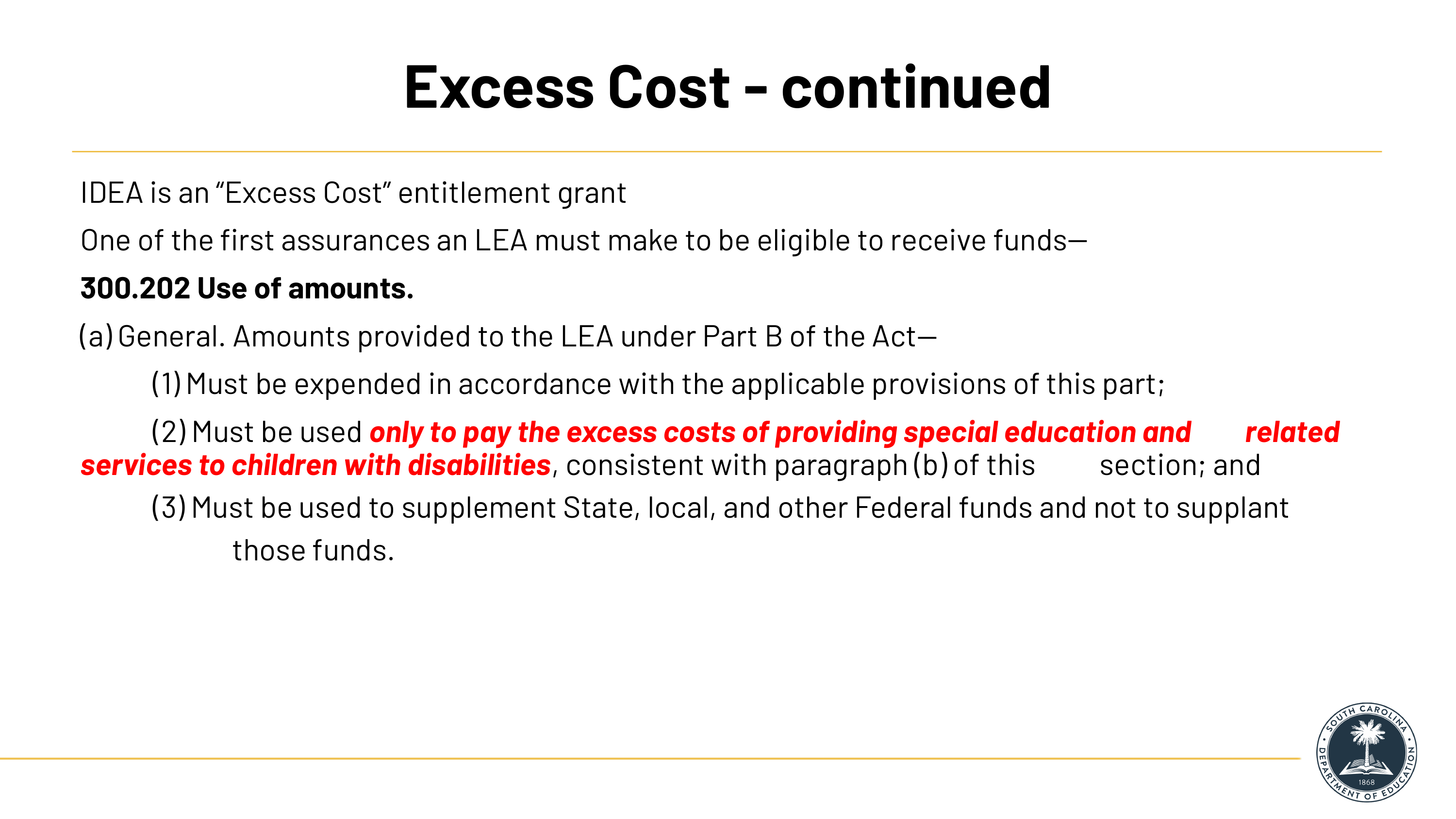

# Excess Cost - continued
IDEA is an “Excess Cost” entitlement grant
One of the first assurances an LEA must make to be eligible to receive funds--
300.202 Use of amounts.
(a) General. Amounts provided to the LEA under Part B of the Act—
	(1) Must be expended in accordance with the applicable provisions of this part;
	(2) Must be used only to pay the excess costs of providing special education and 	related services to children with disabilities, consistent with paragraph (b) of this 	section; and
	(3) Must be used to supplement State, local, and other Federal funds and not to supplant
     those funds.